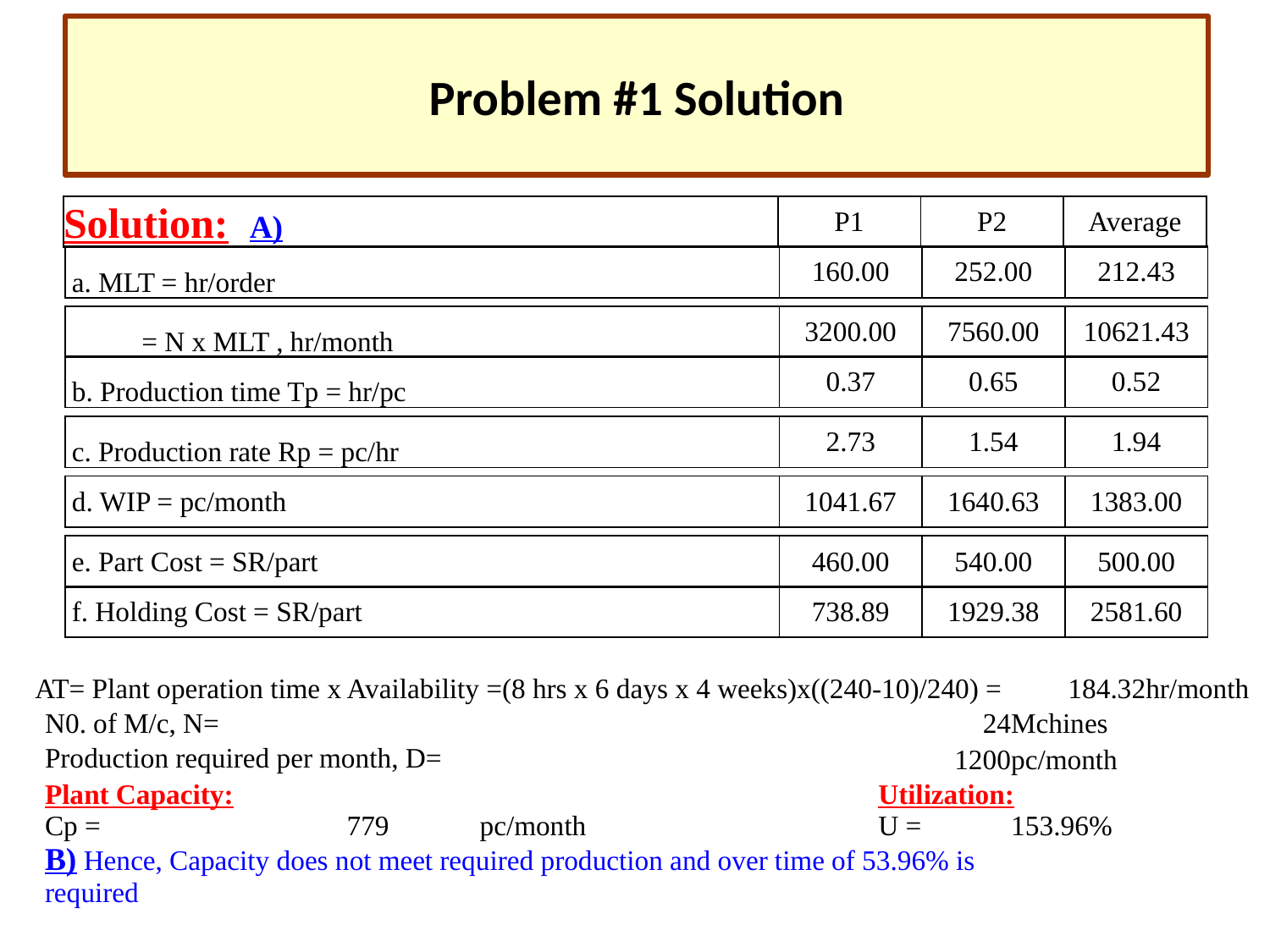

# Problem #1 Solution
| Solution: A) | P1 | P2 | Average |
| --- | --- | --- | --- |
| a. MLT = hr/order | 160.00 | 252.00 | 212.43 |
| --- | --- | --- | --- |
| = N x MLT , hr/month | 3200.00 | 7560.00 | 10621.43 |
| --- | --- | --- | --- |
| b. Production time Tp = hr/pc | 0.37 | 0.65 | 0.52 |
| --- | --- | --- | --- |
| c. Production rate Rp = pc/hr | 2.73 | 1.54 | 1.94 |
| --- | --- | --- | --- |
| d. WIP = pc/month | 1041.67 | 1640.63 | 1383.00 |
| --- | --- | --- | --- |
| e. Part Cost = SR/part | 460.00 | 540.00 | 500.00 |
| --- | --- | --- | --- |
| f. Holding Cost = SR/part | 738.89 | 1929.38 | 2581.60 |
| --- | --- | --- | --- |
| AT= Plant operation time x Availability =(8 hrs x 6 days x 4 weeks)x((240-10)/240) = |  |  |  |  | 184.32 | hr/month |
| --- | --- | --- | --- | --- | --- | --- |
| N0. of M/c, N= |  |  |  |  | 24 | Mchines |
| --- | --- | --- | --- | --- | --- | --- |
| Production required per month, D= |  |  |  |  | 1200 | pc/month |
| Plant Capacity: |  |  |  |  | Utilization: |  |
| --- | --- | --- | --- | --- | --- | --- |
| Cp = | 779 | pc/month |  |  | U = | 153.96% |
| B) Hence, Capacity does not meet required production and over time of 53.96% is required |  |  |  |  |  |  |